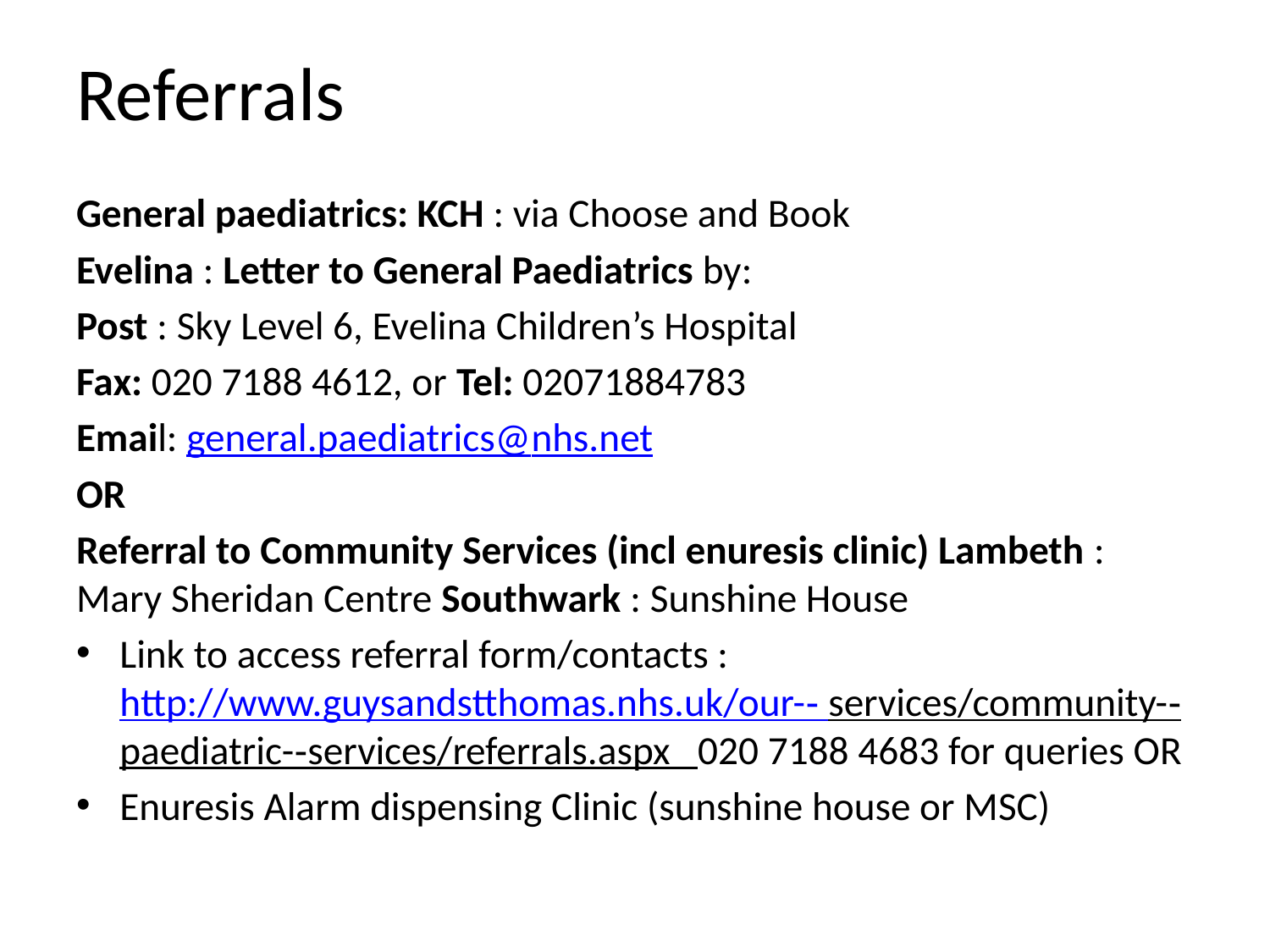

# Referrals
General paediatrics: KCH : via Choose and Book
Evelina : Letter to General Paediatrics by:
Post : Sky Level 6, Evelina Children’s Hospital
Fax: 020 7188 4612, or Tel: 02071884783
Email: general.paediatrics@nhs.net
OR
Referral to Community Services (incl enuresis clinic) Lambeth : Mary Sheridan Centre Southwark : Sunshine House
Link to access referral form/contacts : http://www.guysandstthomas.nhs.uk/our-­‐ services/community-­‐paediatric-­‐services/referrals.aspx   020 7188 4683 for queries OR
Enuresis Alarm dispensing Clinic (sunshine house or MSC)